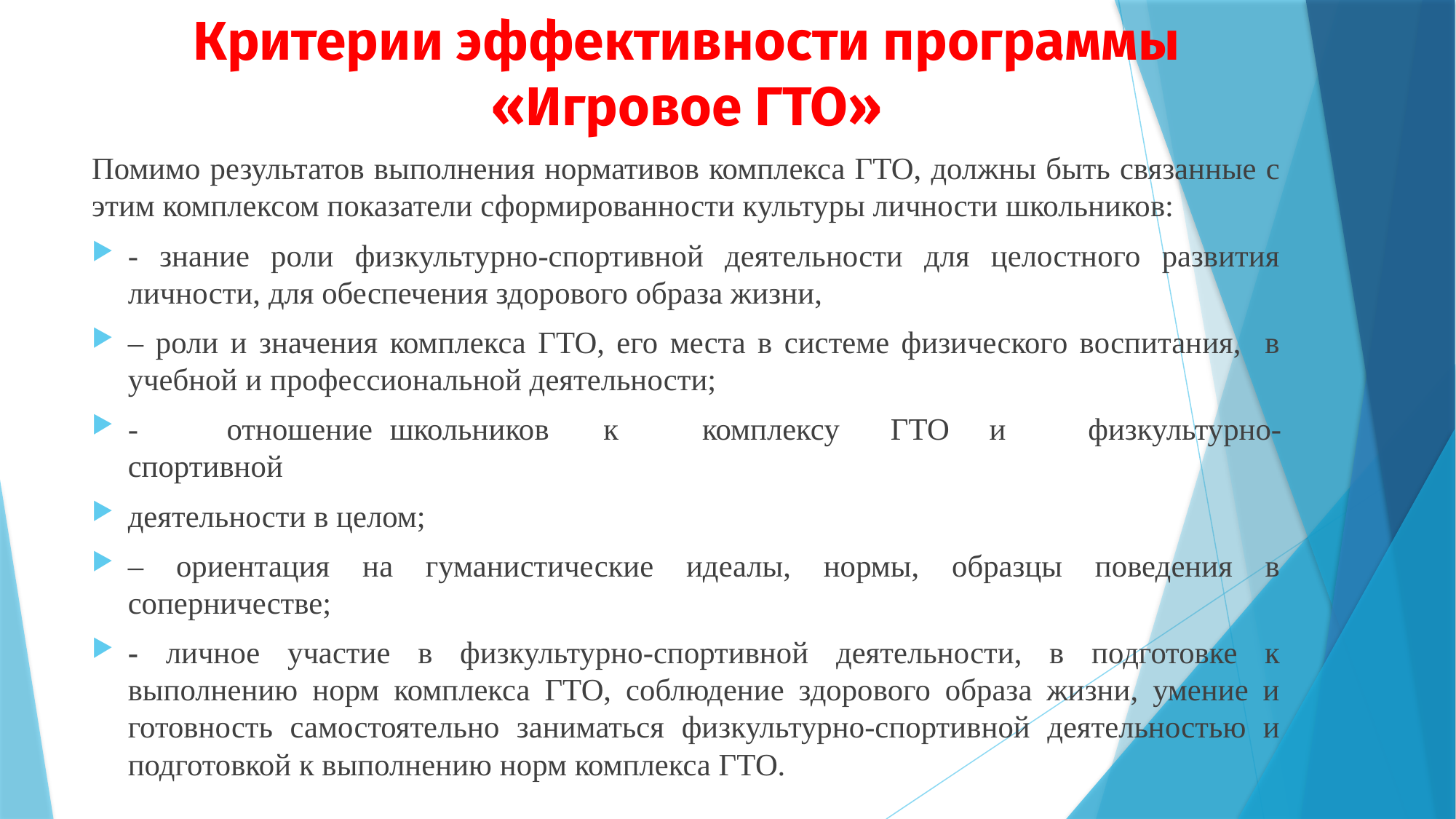

# Критерии эффективности программы «Игровое ГТО»
Помимо результатов выполнения нормативов комплекса ГТО, должны быть связанные с этим комплексом показатели сформированности культуры личности школьников:
- знание роли физкультурно-спортивной деятельности для целостного развития личности, для обеспечения здорового образа жизни,
– роли и значения комплекса ГТО, его места в системе физического воспитания,  в учебной и профессиональной деятельности;
- 	отношение школьников 	к 	комплексу 	ГТО 	и 	физкультурно-спортивной
деятельности в целом;
– ориентация на гуманистические идеалы, нормы, образцы поведения в соперничестве;
- личное участие в физкультурно-спортивной деятельности, в подготовке к выполнению норм комплекса ГТО, соблюдение здорового образа жизни, умение и готовность самостоятельно заниматься физкультурно-спортивной деятельностью и подготовкой к выполнению норм комплекса ГТО.